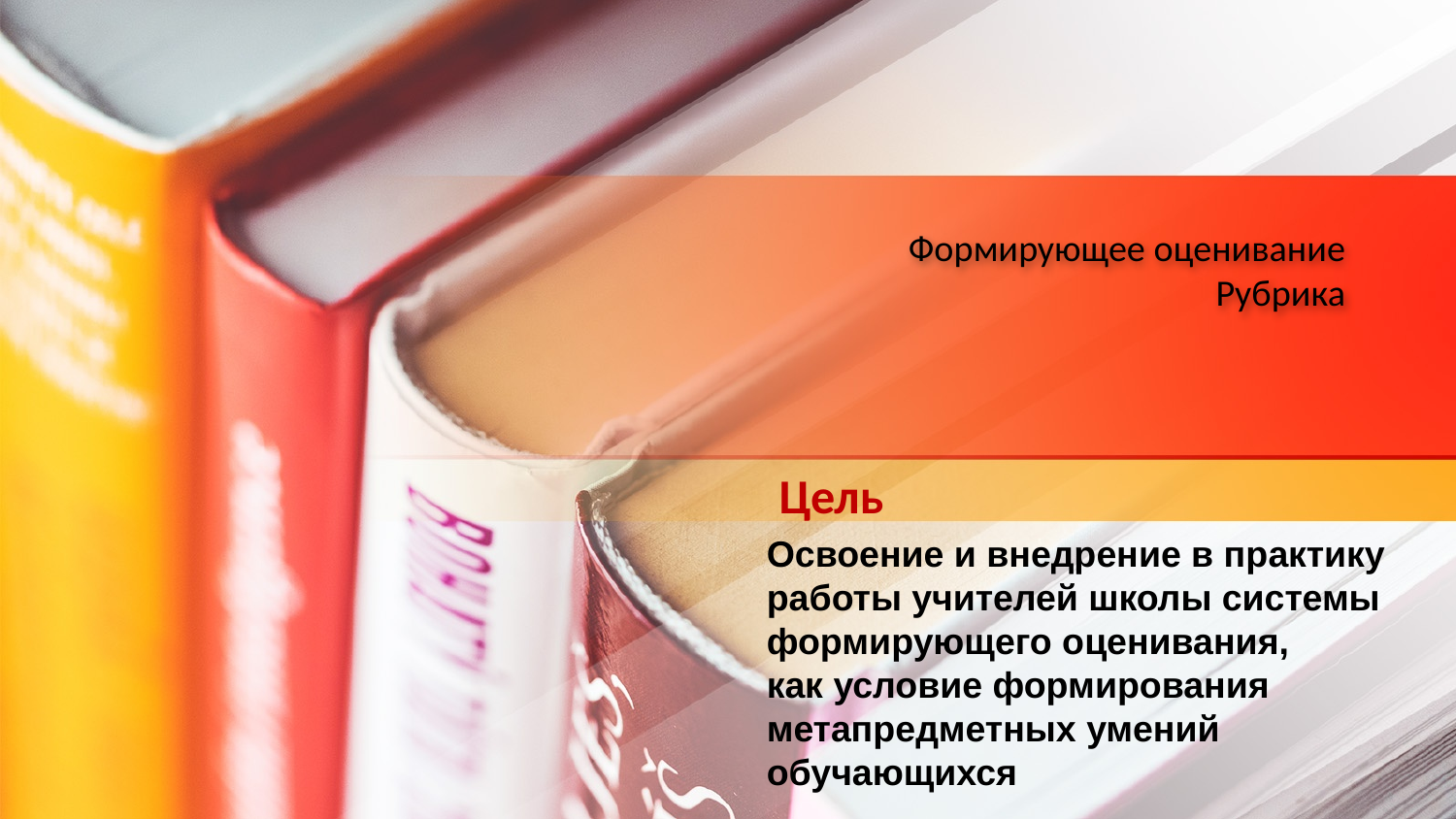

# Формирующее оценивание Рубрика
Цель
Освоение и внедрение в практику
работы учителей школы системы
формирующего оценивания,
как условие формирования
метапредметных умений
обучающихся